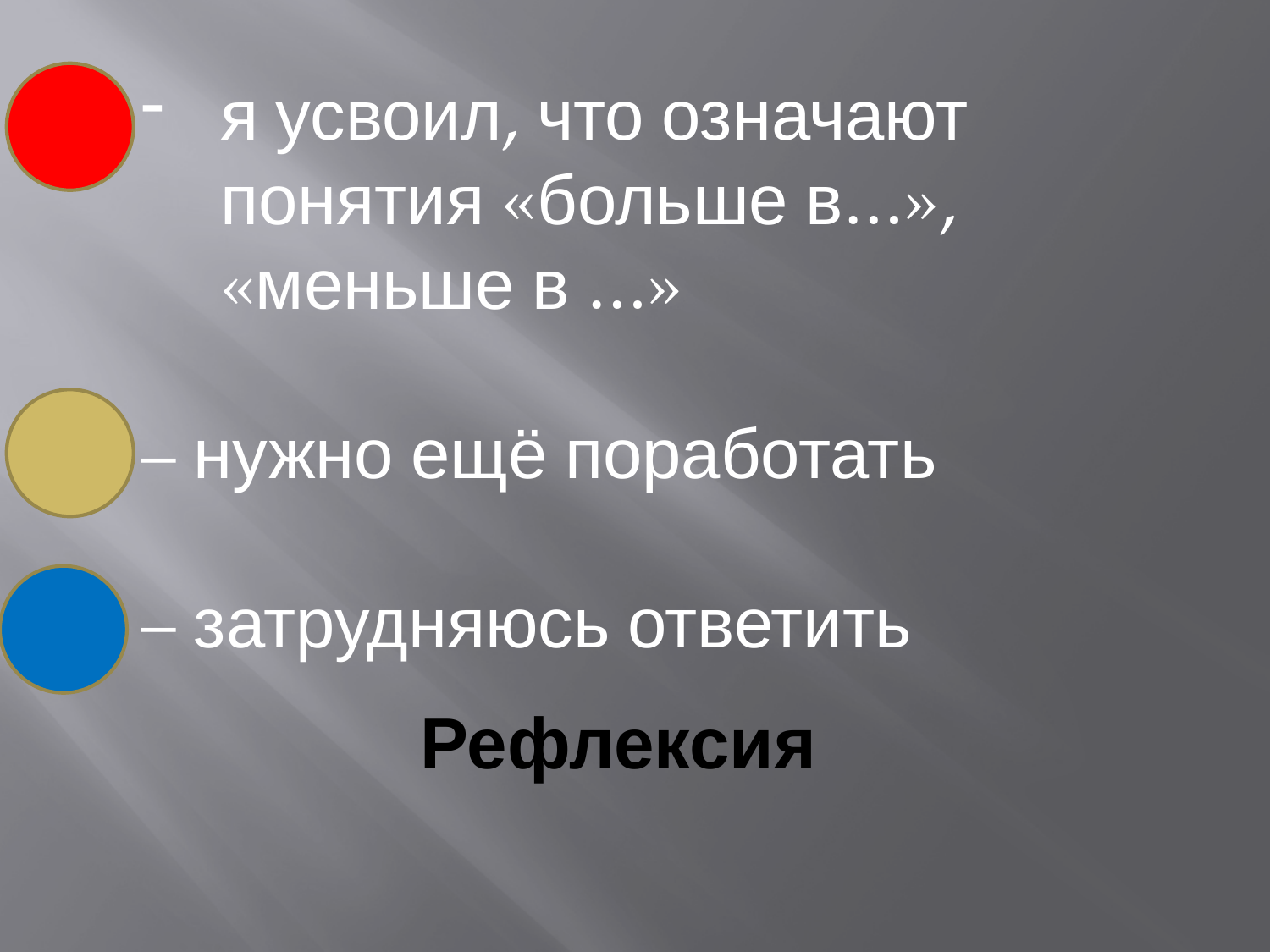

я усвоил, что означают понятия «больше в…», «меньше в …»

– нужно ещё поработать

– затрудняюсь ответить

# Рефлексия